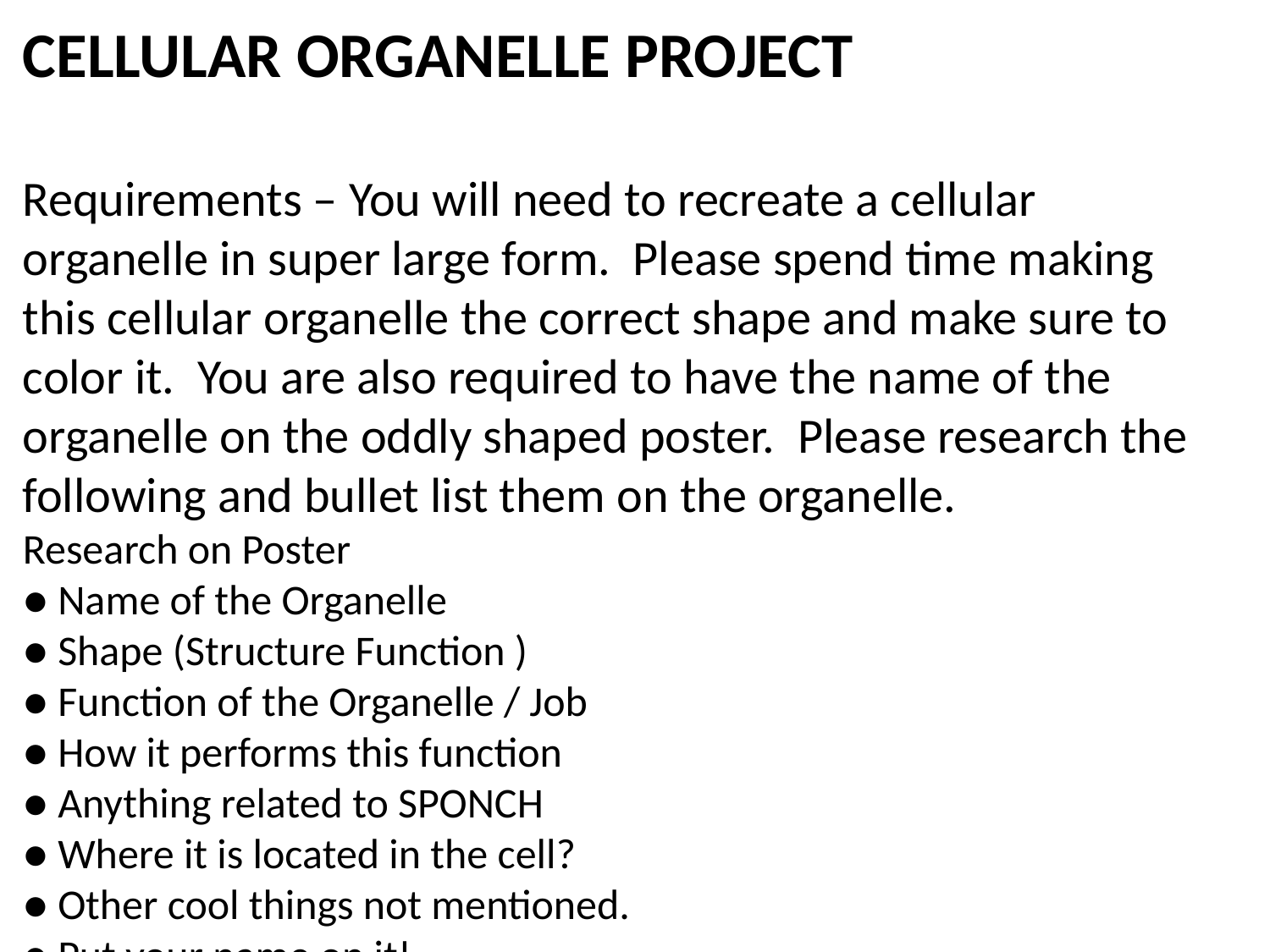

CELLULAR ORGANELLE PROJECT

Requirements – You will need to recreate a cellular organelle in super large form.  Please spend time making this cellular organelle the correct shape and make sure to color it.  You are also required to have the name of the organelle on the oddly shaped poster.  Please research the following and bullet list them on the organelle.
Research on Poster
● Name of the Organelle
● Shape (Structure Function )
● Function of the Organelle / Job
● How it performs this function
● Anything related to SPONCH
● Where it is located in the cell?
● Other cool things not mentioned.
● Put your name on it!